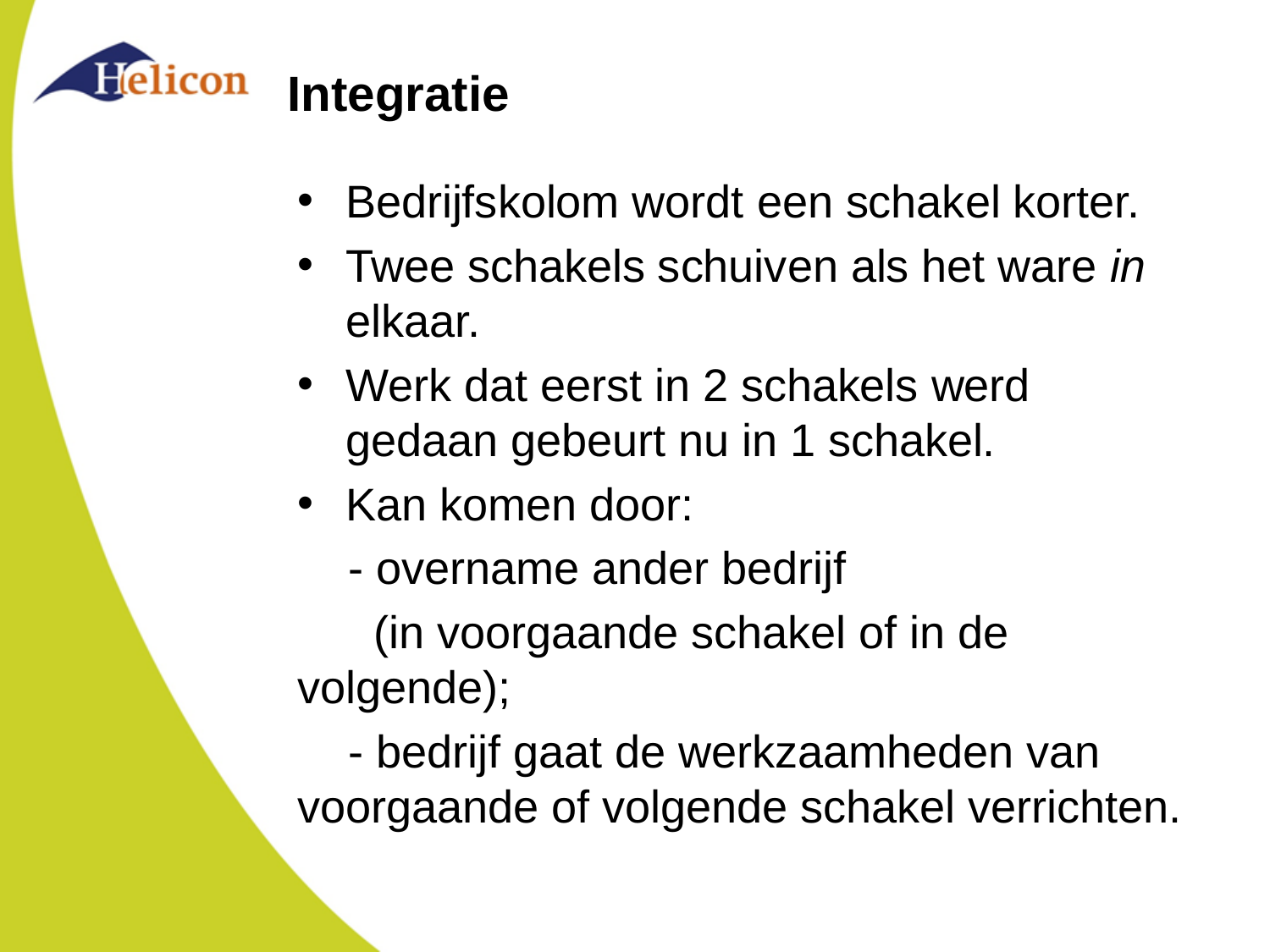

# Integratie
Bedrijfskolom wordt een schakel korter.
Twee schakels schuiven als het ware in elkaar.
Werk dat eerst in 2 schakels werd gedaan gebeurt nu in 1 schakel.
Kan komen door:
    - overname ander bedrijf
      (in voorgaande schakel of in de volgende);
    - bedrijf gaat de werkzaamheden van voorgaande of volgende schakel verrichten.